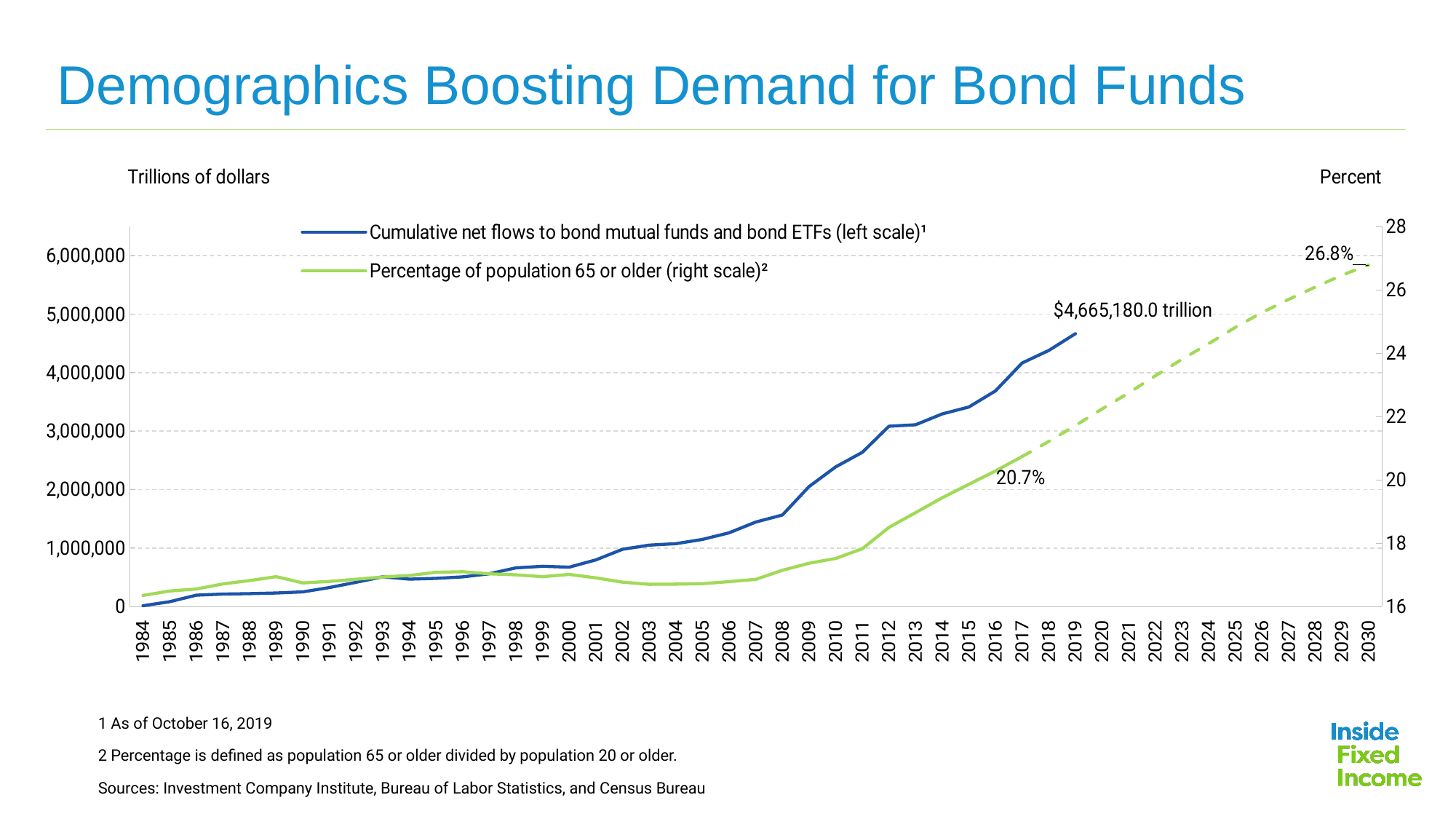

# Demographics Boosting Demand for Bond Funds

### Chart

| Category | Cumulative net flows to bond mutual funds and bond ETFs (left scale)¹ | Percentage of population 65 or older (right scale)² | Forecast |
|---|---|---|---|
| 1984 | 15399.9 | 16.352096208451645 | None |
| 1985 | 83168.79999999999 | 16.49165246394341 | None |
| 1986 | 194983.3 | 16.555481967607925 | None |
| 1987 | 214439.0 | 16.716226181697078 | None |
| 1988 | 221752.4 | 16.822078242771305 | None |
| 1989 | 232608.19999999998 | 16.94429923912412 | None |
| 1990 | 251896.19999999998 | 16.746638876800805 | None |
| 1991 | 326055.6 | 16.793798169080187 | None |
| 1992 | 415778.3 | 16.86307378537703 | None |
| 1993 | 509611.3 | 16.93393697174729 | None |
| 1994 | 469067.7 | 16.98189663669518 | None |
| 1995 | 482735.2 | 17.08452624773867 | None |
| 1996 | 507891.3 | 17.102151840779943 | None |
| 1997 | 561705.8 | 17.03635850433245 | None |
| 1998 | 662968.7000000001 | 17.004789635818877 | None |
| 1999 | 689575.7000000001 | 16.943989484336043 | None |
| 2000 | 674711.1000000001 | 17.016840906317373 | None |
| 2001 | 798864.8 | 16.90666988009881 | None |
| 2002 | 980874.0 | 16.771837917212366 | None |
| 2003 | 1050949.6 | 16.702995547883415 | None |
| 2004 | 1075950.0 | 16.708426871364086 | None |
| 2005 | 1148993.0 | 16.724133819777283 | None |
| 2006 | 1262252.1 | 16.787736227060815 | None |
| 2007 | 1446094.5 | 16.8593287541185 | None |
| 2008 | 1566544.2 | 17.14756382865818 | None |
| 2009 | 2051716.0 | 17.36995844704398 | None |
| 2010 | 2389019.9 | 17.51973493626883 | None |
| 2011 | 2637518.1 | 17.828166789323475 | None |
| 2012 | 3084043.2 | 18.501546619531595 | None |
| 2013 | 3108808.2 | 18.96606711432853 | None |
| 2014 | 3293920.5 | 19.43643461456987 | None |
| 2015 | 3412363.1 | 19.86010940162181 | None |
| 2016 | 3688291.8000000003 | 20.282909321228757 | None |
| 2017 | 4164992.2 | 20.73739239159679 | 20.73739239159679 |
| 2018 | 4379164.0 | None | 21.21504157519827 |
| 2019 | 4665180.0 | None | 21.7157645256081 |
| 2020 | None | None | 22.238949265741464 |
| 2021 | None | None | 22.746353018677056 |
| 2022 | None | None | 23.28516160286111 |
| 2023 | None | None | 23.805529570798765 |
| 2024 | None | None | 24.29880569205608 |
| 2025 | None | None | 24.813027687859726 |
| 2026 | None | None | 25.28115684840424 |
| 2027 | None | None | 25.696100600816223 |
| 2028 | None | None | 26.08556222572944 |
| 2029 | None | None | 26.46023313398983 |
| 2030 | None | None | 26.780431046023097 |
1 As of October 16, 2019
2 Percentage is defined as population 65 or older divided by population 20 or older.
Sources: Investment Company Institute, Bureau of Labor Statistics, and Census Bureau